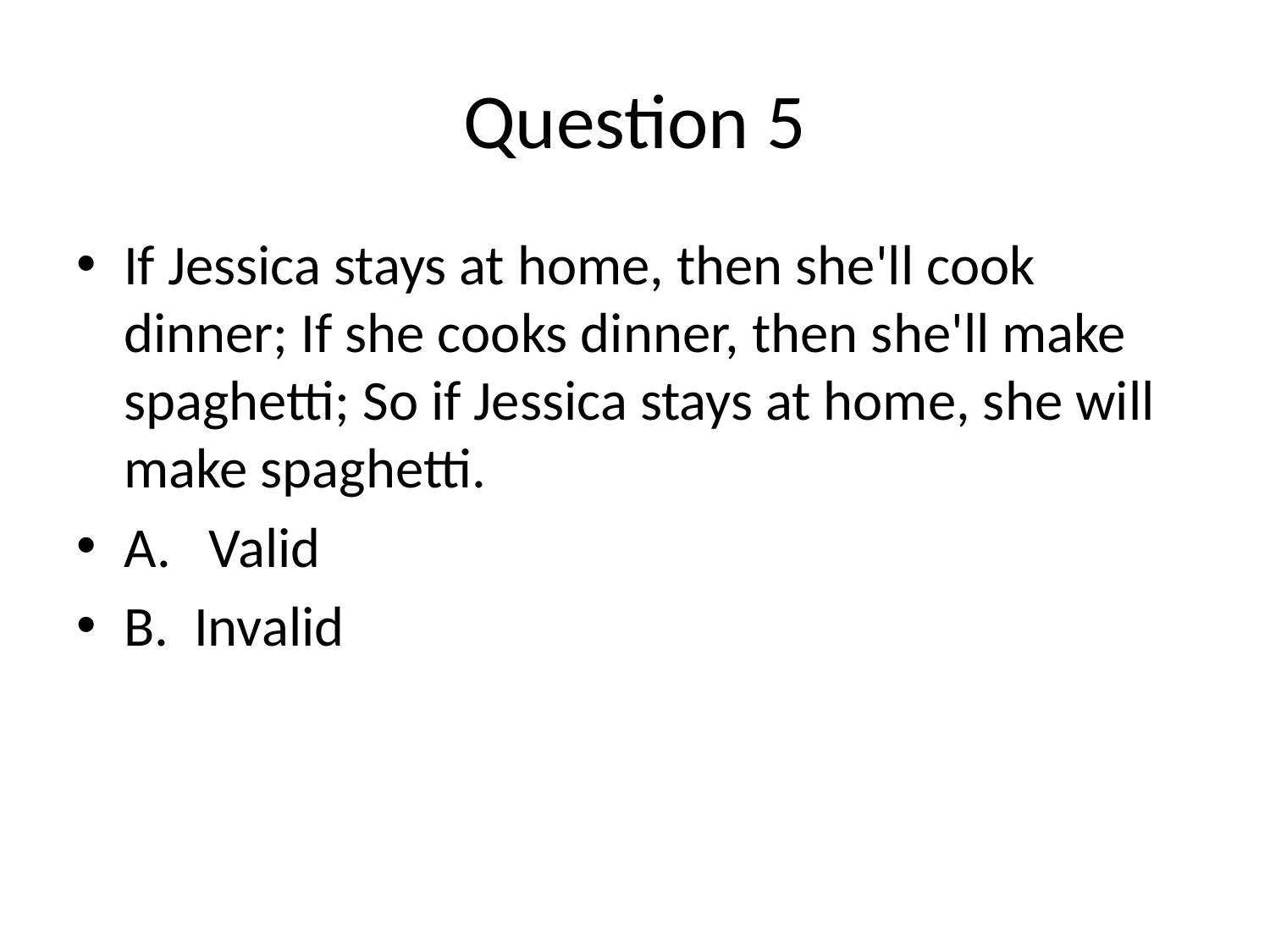

# Question 5
If Jessica stays at home, then she'll cook dinner; If she cooks dinner, then she'll make spaghetti; So if Jessica stays at home, she will make spaghetti.
A.   Valid
B.  Invalid